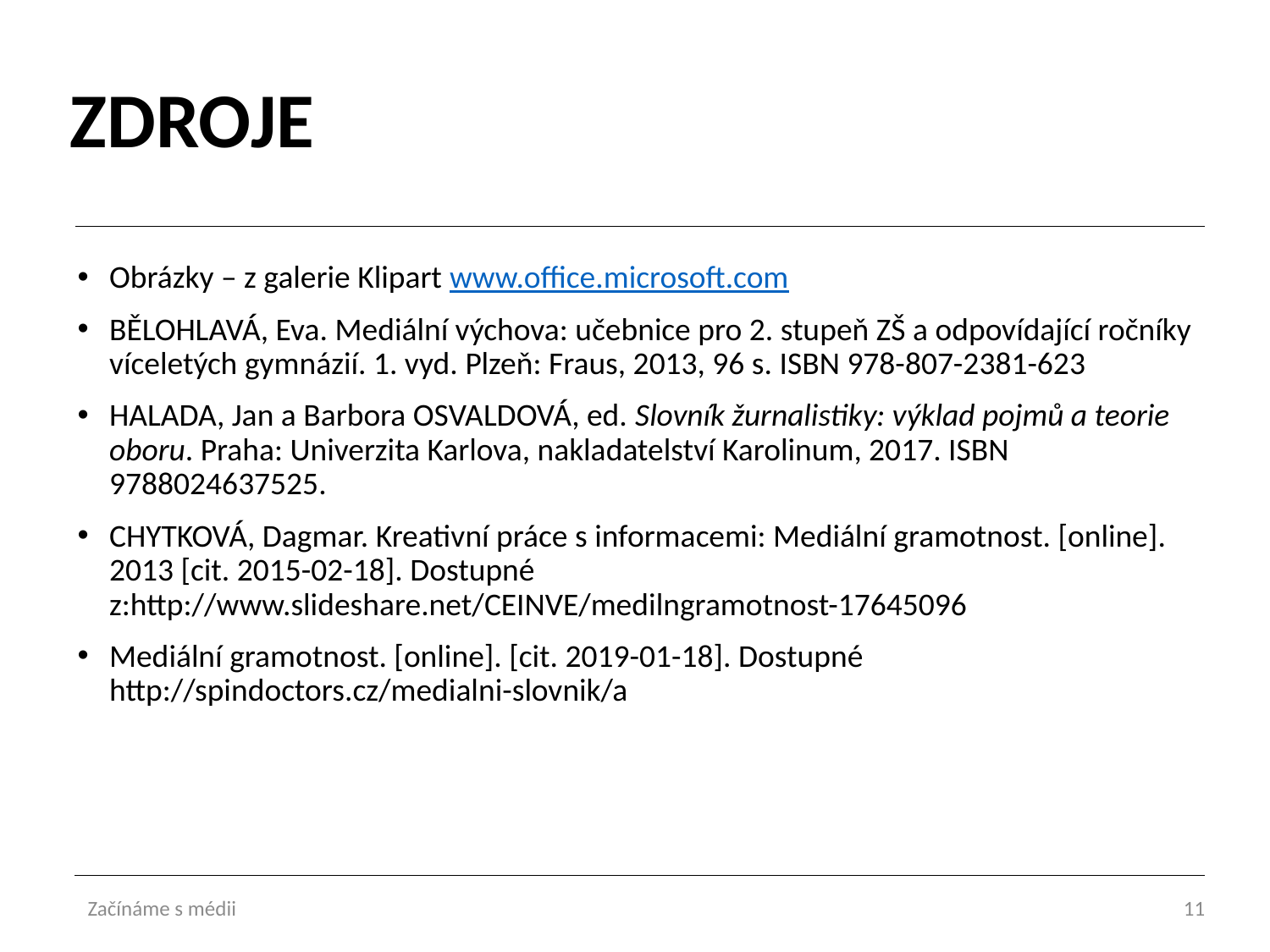

# ZDROJE
Obrázky – z galerie Klipart www.office.microsoft.com
BĚLOHLAVÁ, Eva. Mediální výchova: učebnice pro 2. stupeň ZŠ a odpovídající ročníky víceletých gymnázií. 1. vyd. Plzeň: Fraus, 2013, 96 s. ISBN 978-807-2381-623
HALADA, Jan a Barbora OSVALDOVÁ, ed. Slovník žurnalistiky: výklad pojmů a teorie oboru. Praha: Univerzita Karlova, nakladatelství Karolinum, 2017. ISBN 9788024637525.
CHYTKOVÁ, Dagmar. Kreativní práce s informacemi: Mediální gramotnost. [online]. 2013 [cit. 2015-02-18]. Dostupné z:http://www.slideshare.net/CEINVE/medilngramotnost-17645096
Mediální gramotnost. [online]. [cit. 2019-01-18]. Dostupné http://spindoctors.cz/medialni-slovnik/a

Začínáme s médii
11